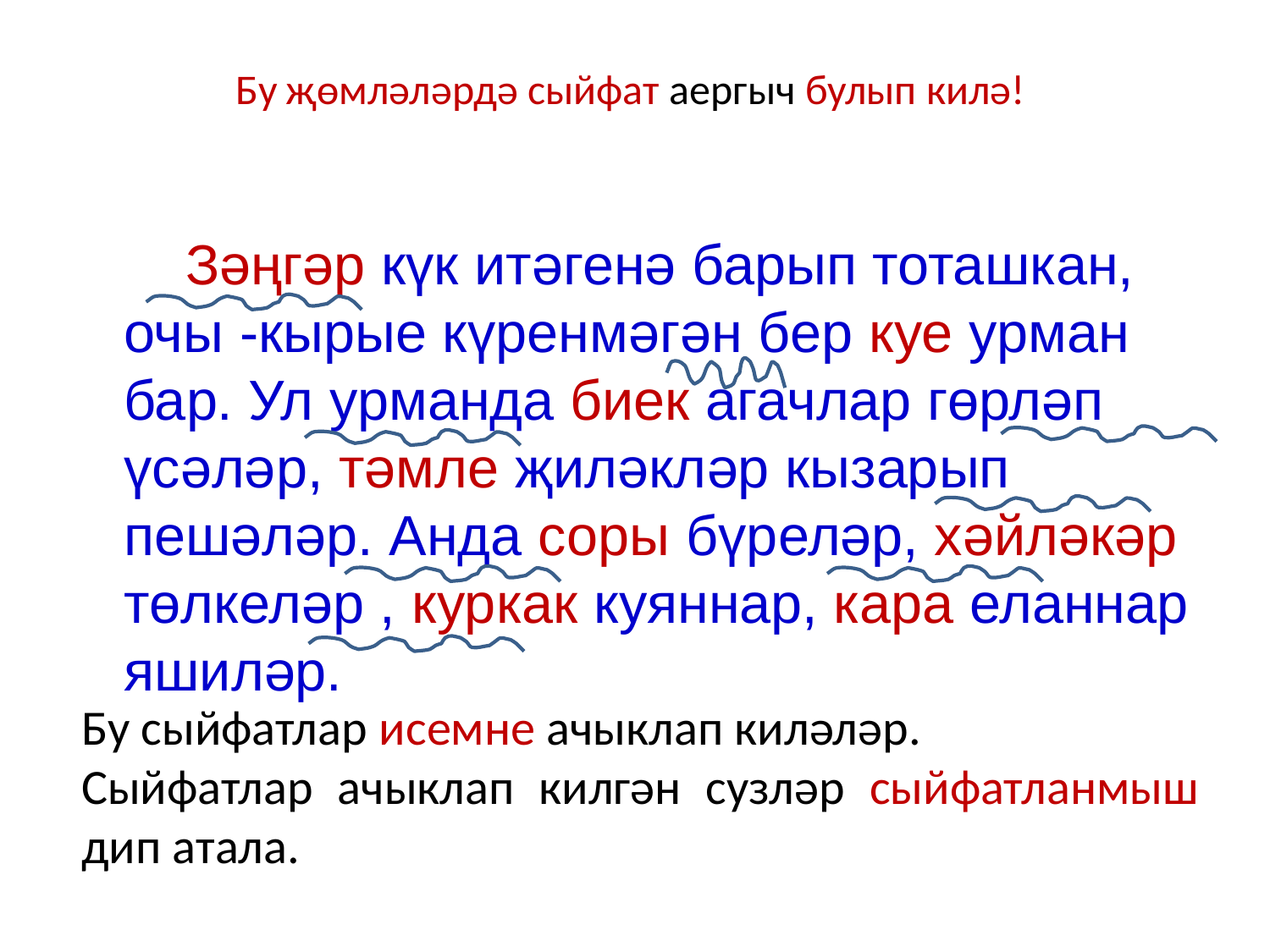

Бу җөмләләрдә сыйфат аергыч булып килә!
       Зәңгәр күк итәгенә барып тоташкан, очы -кырые күренмәгән бер куе урман бар. Ул урманда биек агачлар гөрләп үсәләр, тәмле җиләкләр кызарып пешәләр. Анда соры бүреләр, хәйләкәр төлкеләр , куркак куяннар, кара еланнар яшиләр.

Бу сыйфатлар исемне ачыклап киләләр.
Сыйфатлар ачыклап килгән сузләр сыйфатланмыш дип атала.